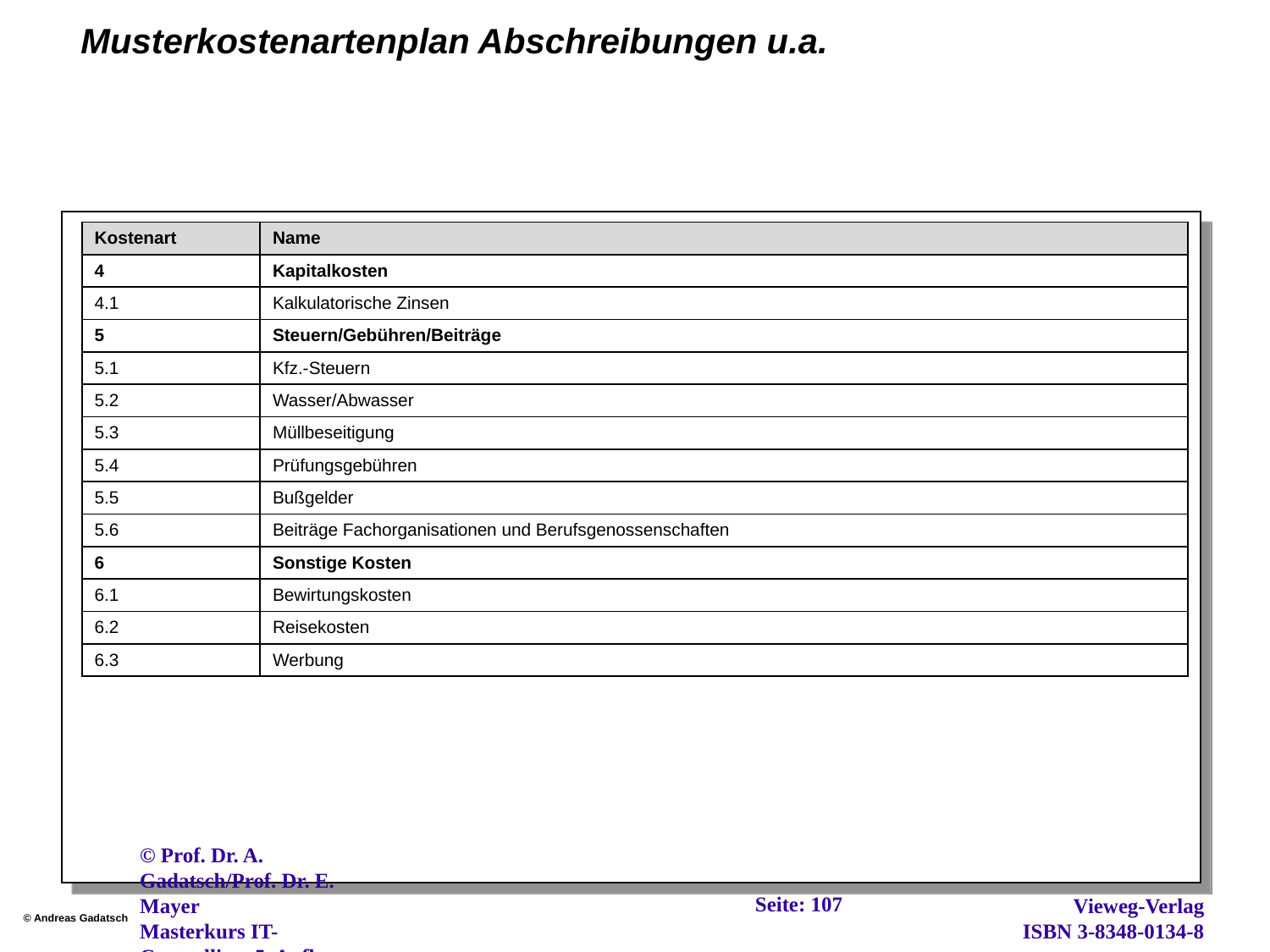

# Musterkostenartenplan Abschreibungen u.a.
| Kosten­art | Name |
| --- | --- |
| 4 | Kapitalkosten |
| 4.1 | Kalkulatorische Zinsen |
| 5 | Steuern/Gebühren/Beiträge |
| 5.1 | Kfz.-Steuern |
| 5.2 | Wasser/Abwasser |
| 5.3 | Müllbeseitigung |
| 5.4 | Prüfungsgebühren |
| 5.5 | Bußgelder |
| 5.6 | Beiträge Fachorganisationen und Berufsgenossenschaften |
| 6 | Sonstige Kosten |
| 6.1 | Bewirtungskosten |
| 6.2 | Reisekosten |
| 6.3 | Werbung |

Seite: 107

© Prof. Dr. A. Gadatsch/Prof. Dr. E. Mayer
Masterkurs IT-Controlling, 5. Aufl., Wiesbaden, 2012